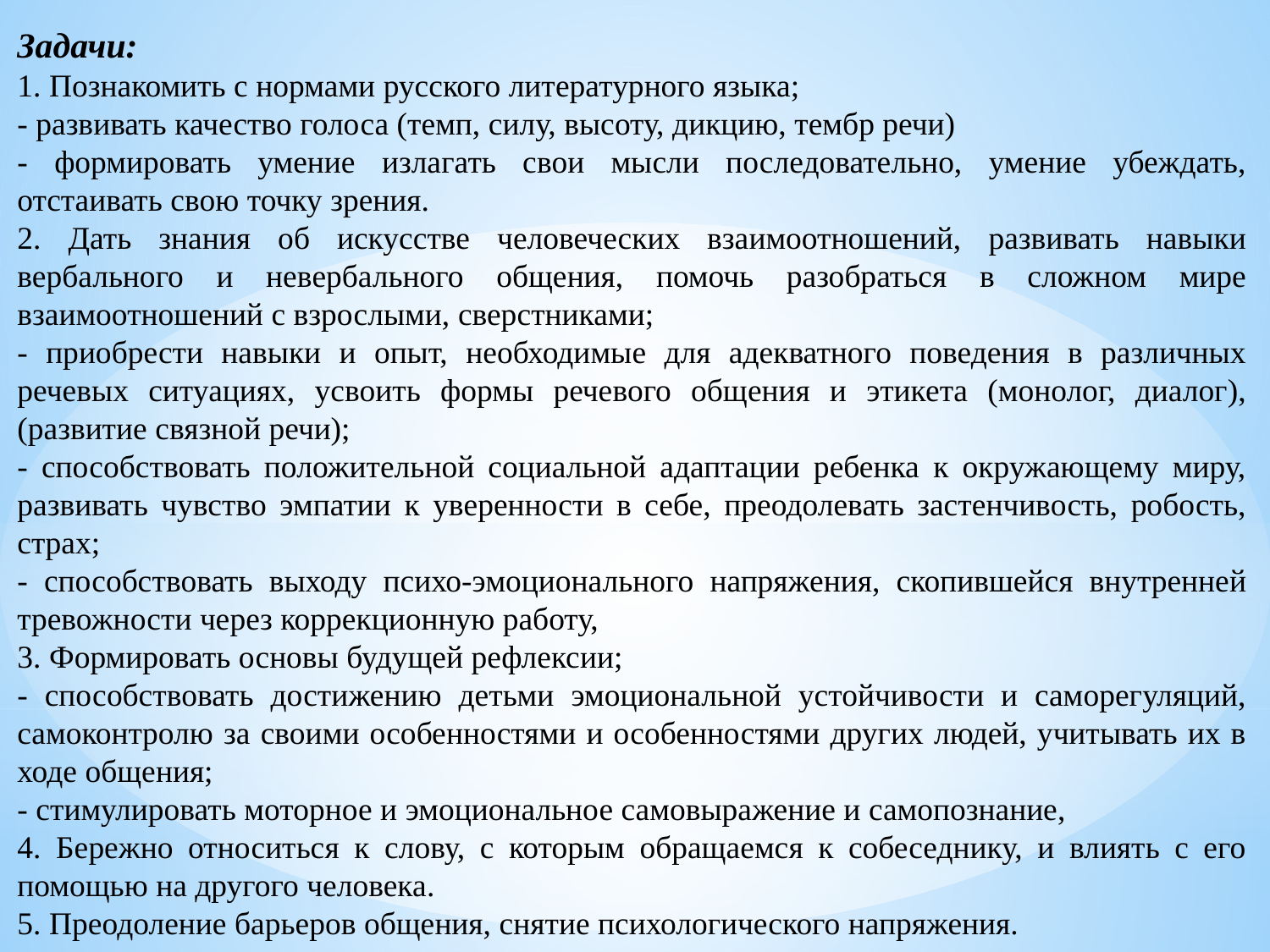

Задачи:
1. Познакомить с нормами русского литературного языка;
- развивать качество голоса (темп, силу, высоту, дикцию, тембр речи)
- формировать умение излагать свои мысли последовательно, умение убеждать, отстаивать свою точку зрения.
2. Дать знания об искусстве человеческих взаимоотношений, развивать навыки вербального и невербального общения, помочь разобраться в сложном мире взаимоотношений с взрослыми, сверстниками;
- приобрести навыки и опыт, необходимые для адекватного поведения в различных речевых ситуациях, усвоить формы речевого общения и этикета (монолог, диалог), (развитие связной речи);
- способствовать положительной социальной адаптации ребенка к окружающему миру, развивать чувство эмпатии к уверенности в себе, преодолевать застенчивость, робость, страх;
- способствовать выходу психо-эмоционального напряжения, скопившейся внутренней тревожности через коррекционную работу,
3. Формировать основы будущей рефлексии;
- способствовать достижению детьми эмоциональной устойчивости и саморегуляций, самоконтролю за своими особенностями и особенностями других людей, учитывать их в ходе общения;
- стимулировать моторное и эмоциональное самовыражение и самопознание,
4. Бережно относиться к слову, с которым обращаемся к собеседнику, и влиять с его помощью на другого человека.
5. Преодоление барьеров общения, снятие психологического напряжения.